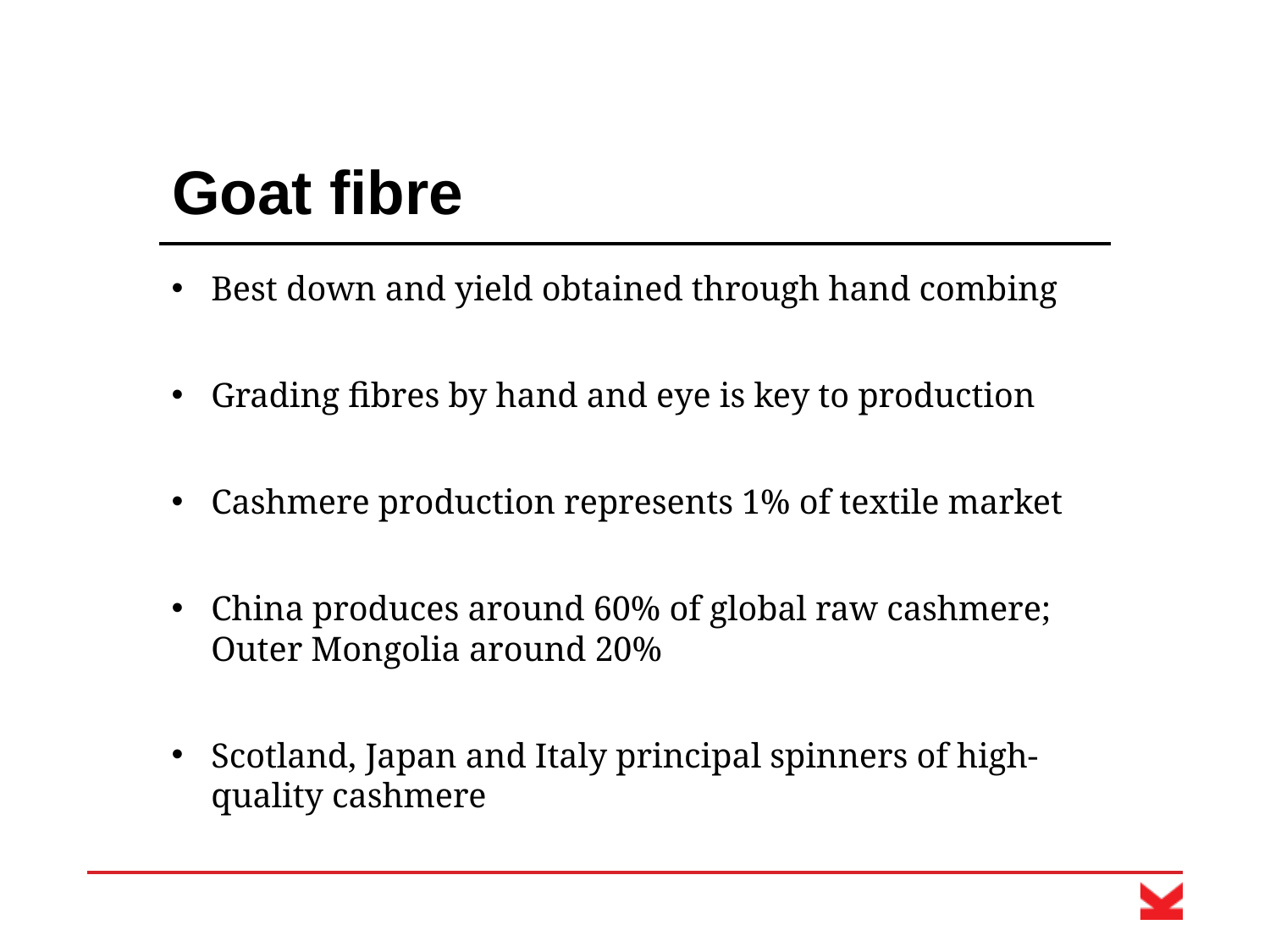

# Goat fibre
Best down and yield obtained through hand combing

Grading fibres by hand and eye is key to production

Cashmere production represents 1% of textile market

China produces around 60% of global raw cashmere; Outer Mongolia around 20%

Scotland, Japan and Italy principal spinners of high-quality cashmere